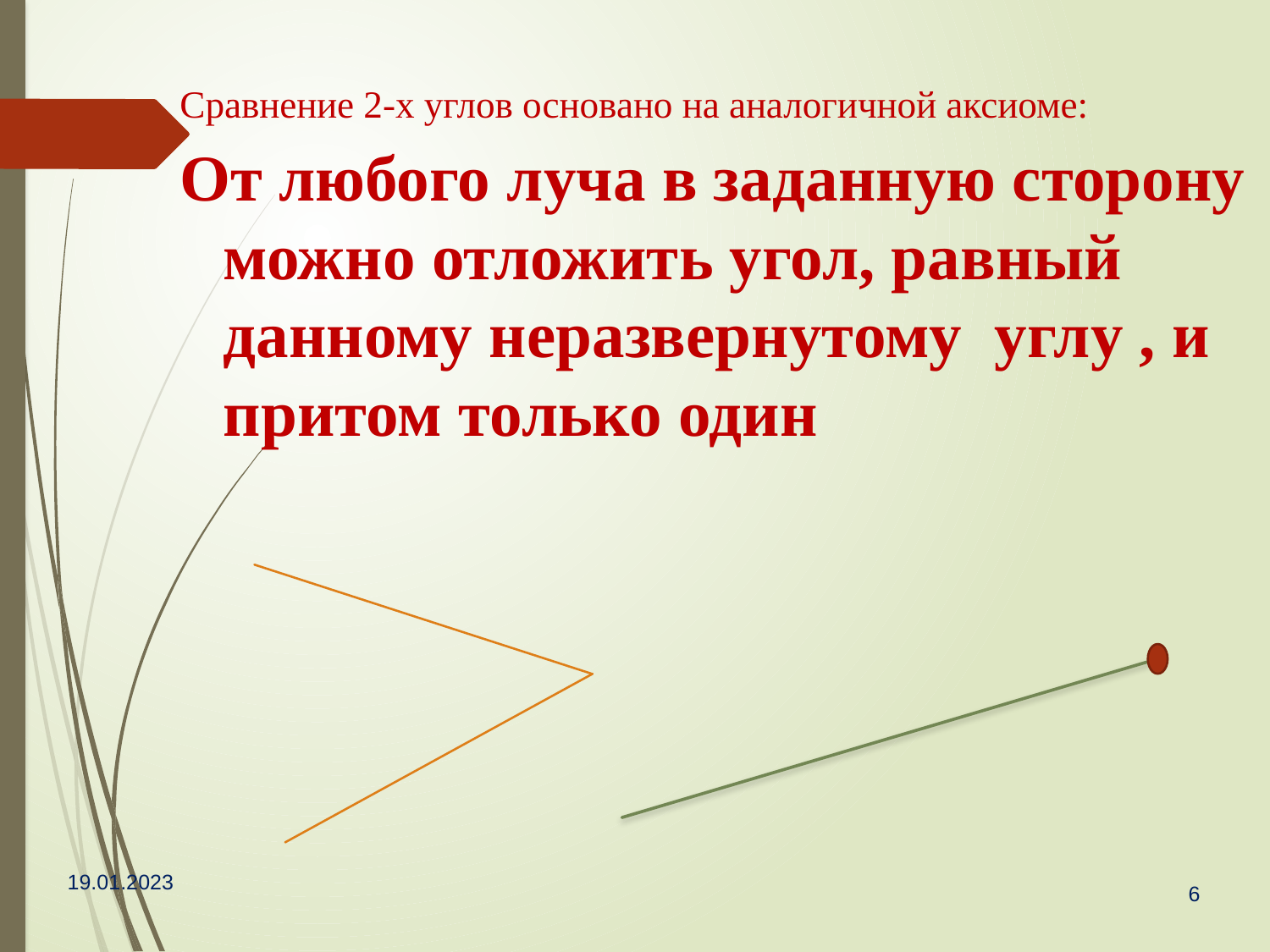

Сравнение 2-х углов основано на аналогичной аксиоме:
От любого луча в заданную сторону можно отложить угол, равный данному неразвернутому  углу , и притом только один

19.01.2023
6